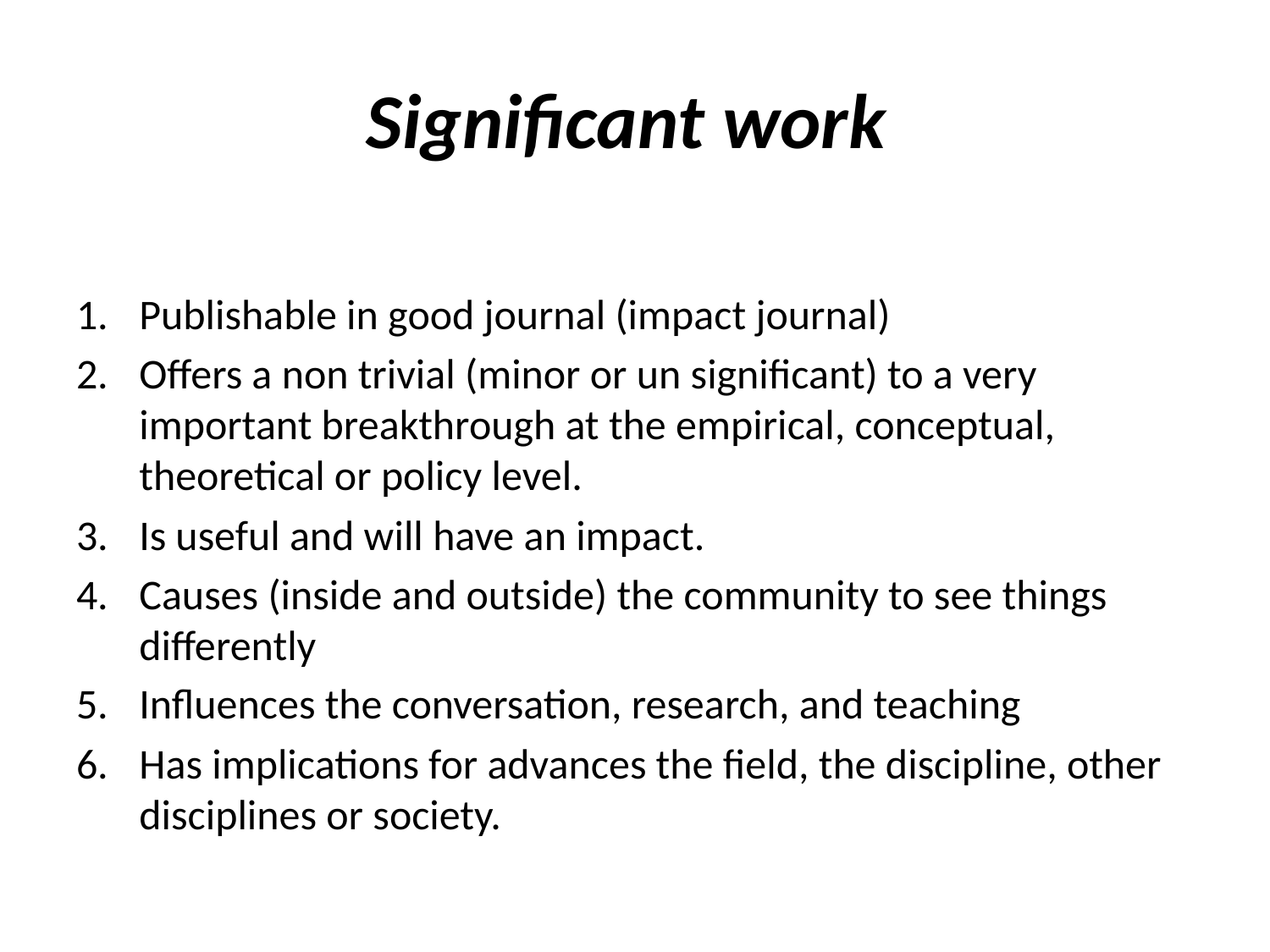

# Significant work

Publishable in good journal (impact journal)
Offers a non trivial (minor or un significant) to a very important breakthrough at the empirical, conceptual, theoretical or policy level.
Is useful and will have an impact.
Causes (inside and outside) the community to see things differently
Influences the conversation, research, and teaching
Has implications for advances the field, the discipline, other disciplines or society.